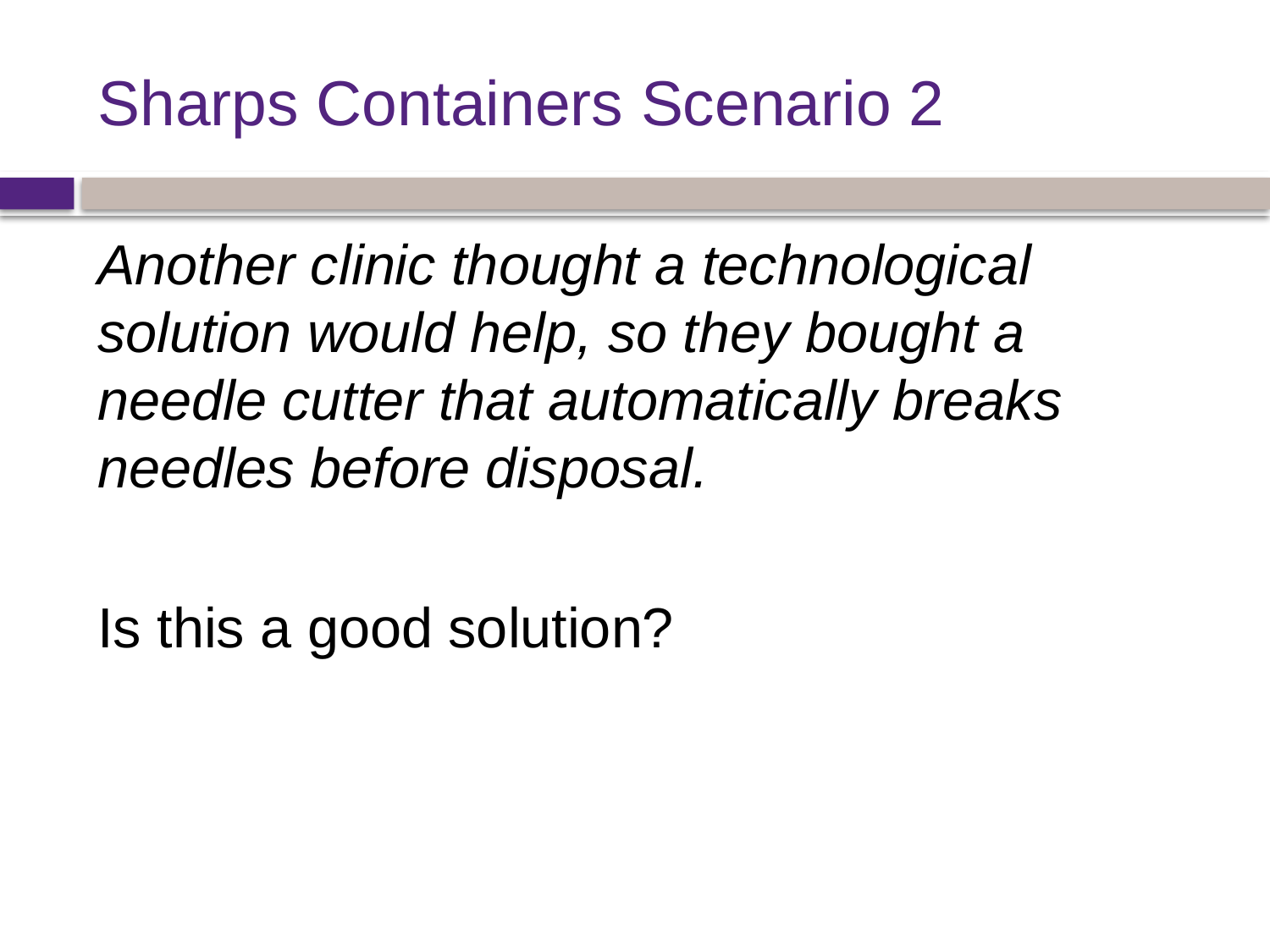

# Sharps Containers Scenario 2
Another clinic thought a technological solution would help, so they bought a needle cutter that automatically breaks needles before disposal.

Is this a good solution?